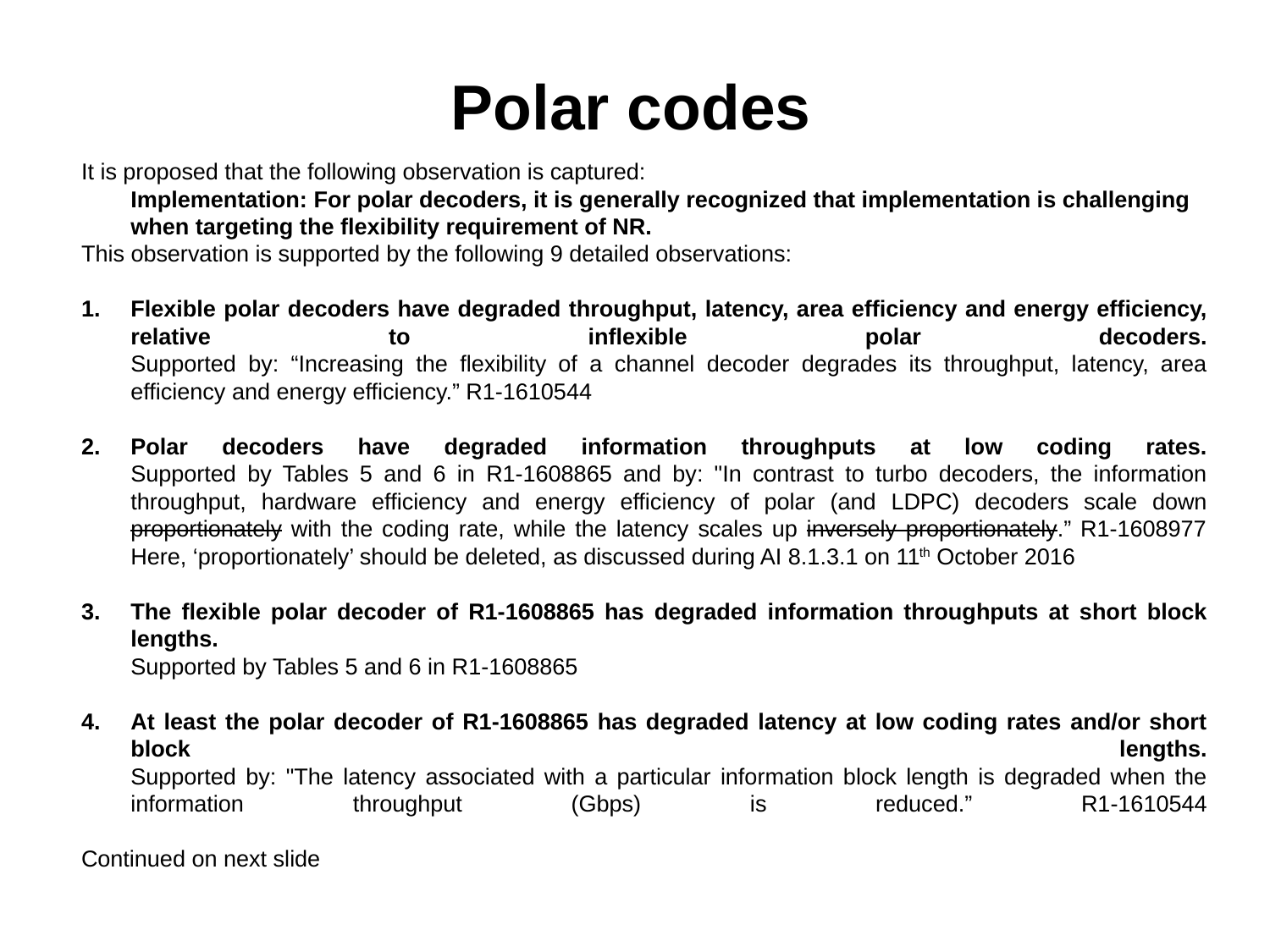

# Polar codes
It is proposed that the following observation is captured:
Implementation: For polar decoders, it is generally recognized that implementation is challenging when targeting the flexibility requirement of NR.
This observation is supported by the following 9 detailed observations:

Flexible polar decoders have degraded throughput, latency, area efficiency and energy efficiency, relative to inflexible polar decoders.
Supported by: “Increasing the flexibility of a channel decoder degrades its throughput, latency, area efficiency and energy efficiency.” R1-1610544

Polar decoders have degraded information throughputs at low coding rates.
Supported by Tables 5 and 6 in R1-1608865 and by: "In contrast to turbo decoders, the information throughput, hardware efficiency and energy efficiency of polar (and LDPC) decoders scale down proportionately with the coding rate, while the latency scales up inversely proportionately.” R1-1608977
Here, ‘proportionately’ should be deleted, as discussed during AI 8.1.3.1 on 11th October 2016

The flexible polar decoder of R1-1608865 has degraded information throughputs at short block lengths.
Supported by Tables 5 and 6 in R1-1608865

At least the polar decoder of R1-1608865 has degraded latency at low coding rates and/or short block lengths.
Supported by: "The latency associated with a particular information block length is degraded when the information throughput (Gbps) is reduced.” R1-1610544
Continued on next slide